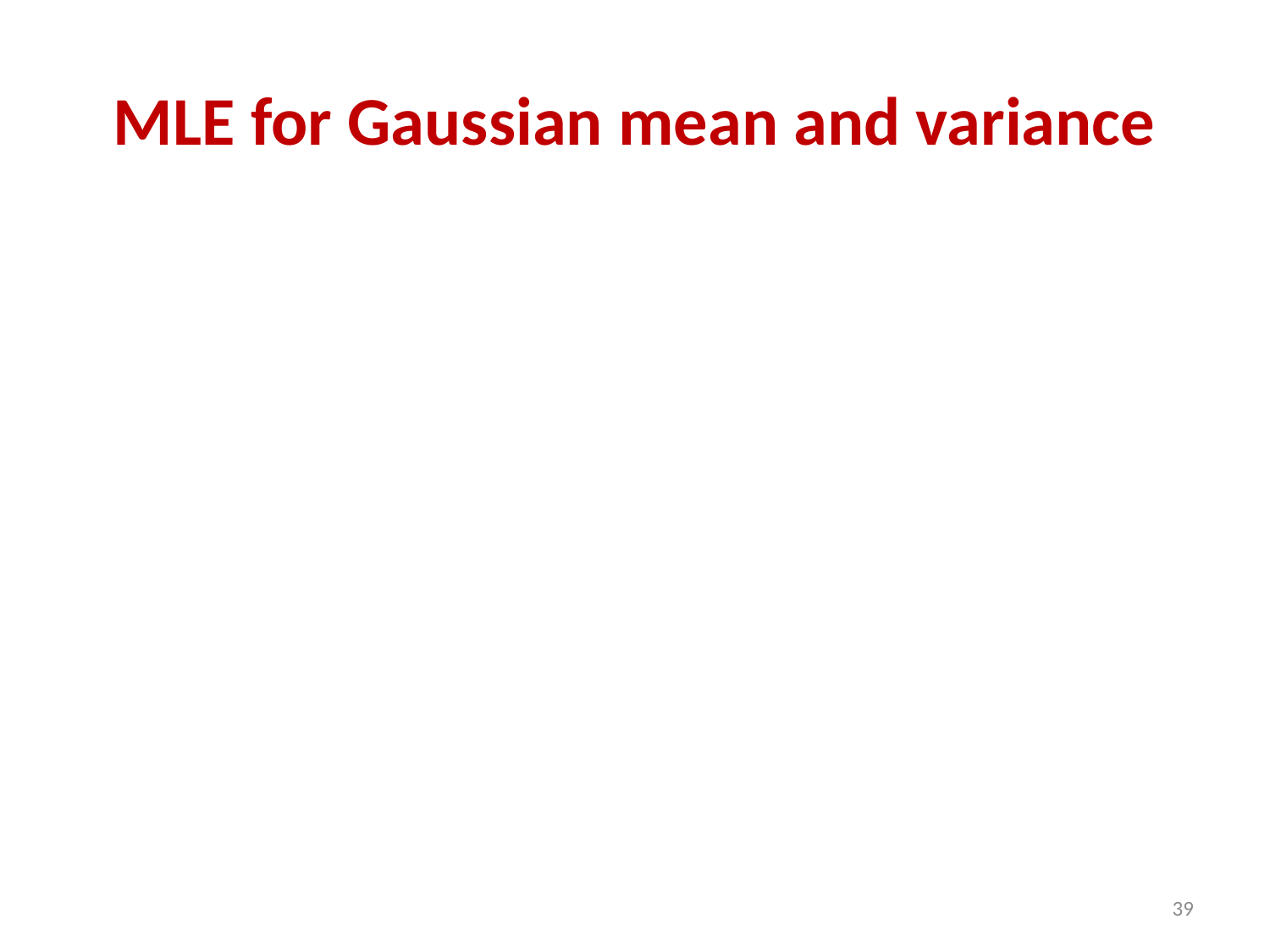

# MLE for Gaussian mean and variance

39